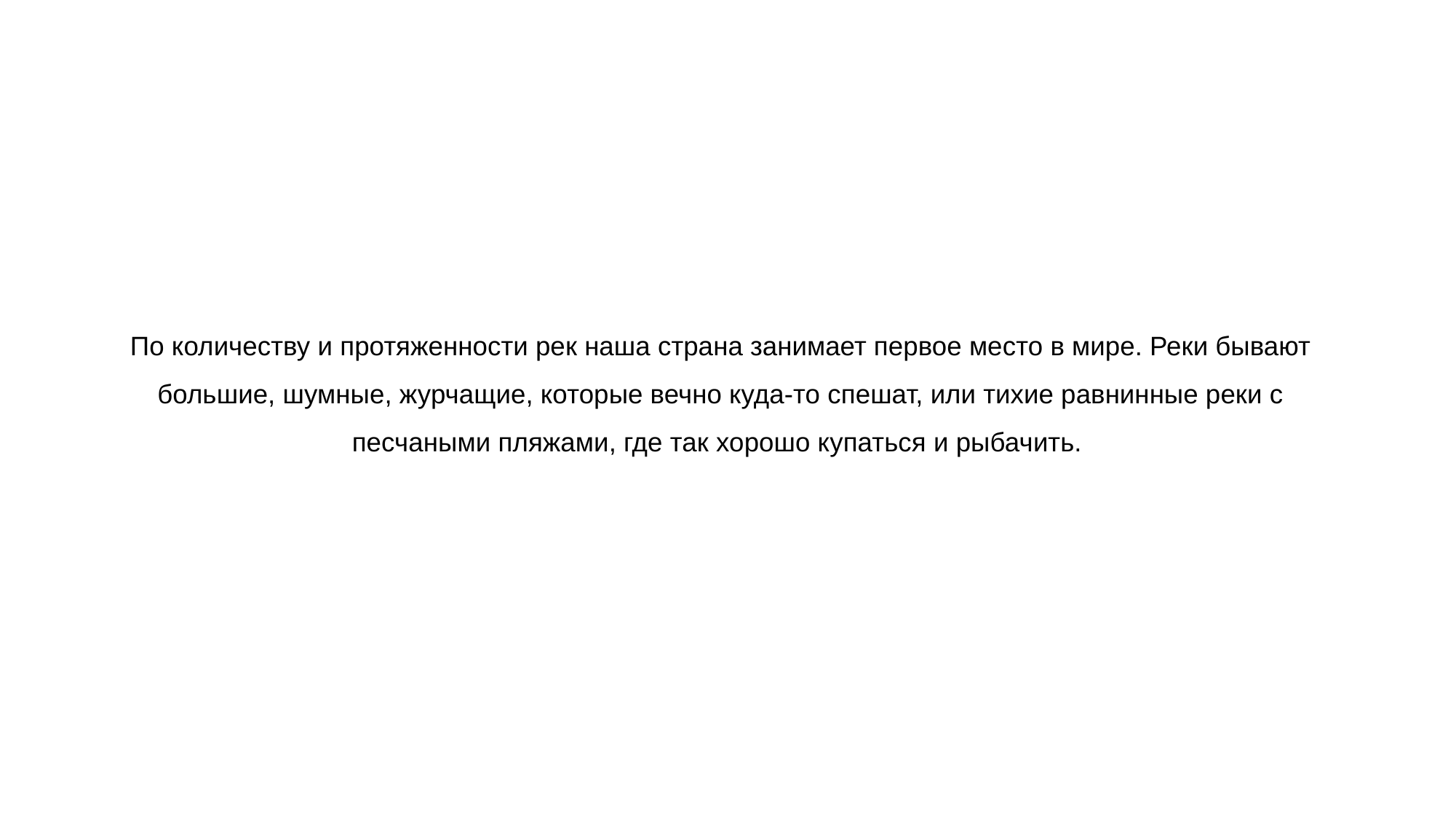

# По количеству и протяженности рек наша страна занимает первое место в мире. Реки бывают большие, шумные, журчащие, которые вечно куда-то спешат, или тихие равнинные реки с песчаными пляжами, где так хорошо купаться и рыбачить.